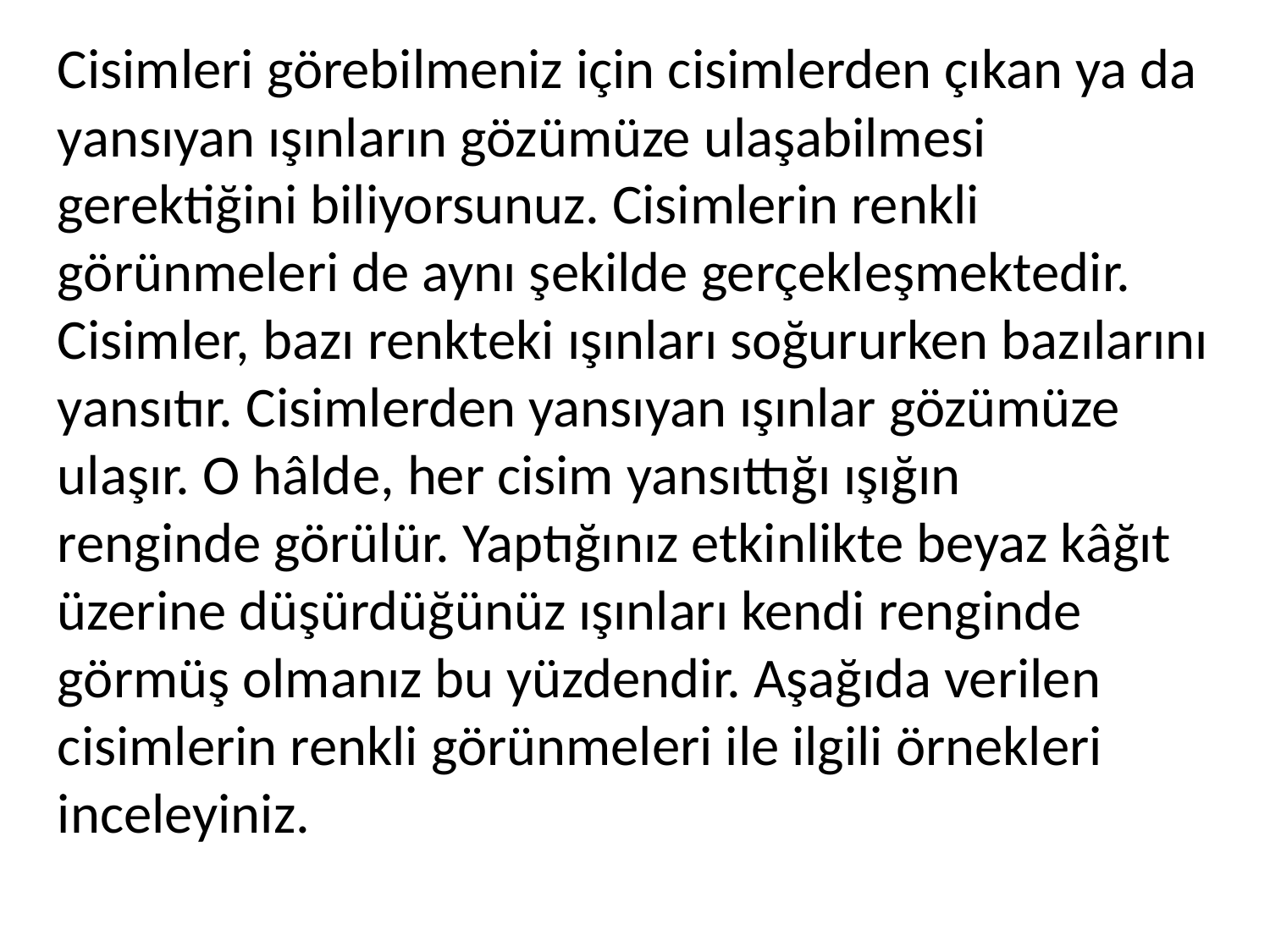

Cisimleri görebilmeniz için cisimlerden çıkan ya da yansıyan ışınların gözümüze ulaşabilmesi gerektiğini biliyorsunuz. Cisimlerin renkli görünmeleri de aynı şekilde gerçekleşmektedir. Cisimler, bazı renkteki ışınları soğururken bazılarını yansıtır. Cisimlerden yansıyan ışınlar gözümüze ulaşır. O hâlde, her cisim yansıttığı ışığın
renginde görülür. Yaptığınız etkinlikte beyaz kâğıt üzerine düşürdüğünüz ışınları kendi renginde görmüş olmanız bu yüzdendir. Aşağıda verilen cisimlerin renkli görünmeleri ile ilgili örnekleri inceleyiniz.